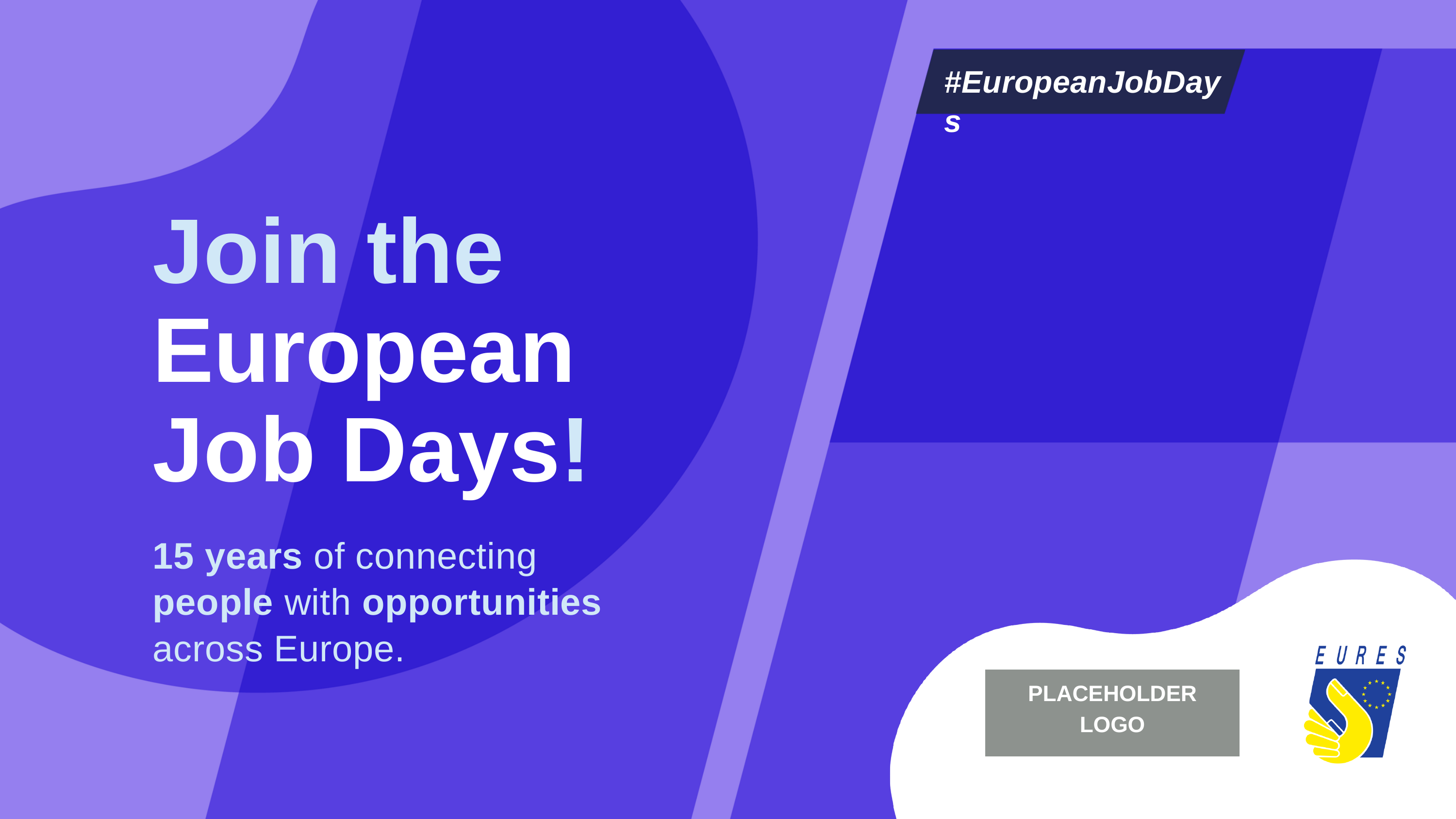

#EuropeanJobDays
Join the
European
Job Days!
15 years of connecting people with opportunities
across Europe.

PLACEHOLDER
LOGO